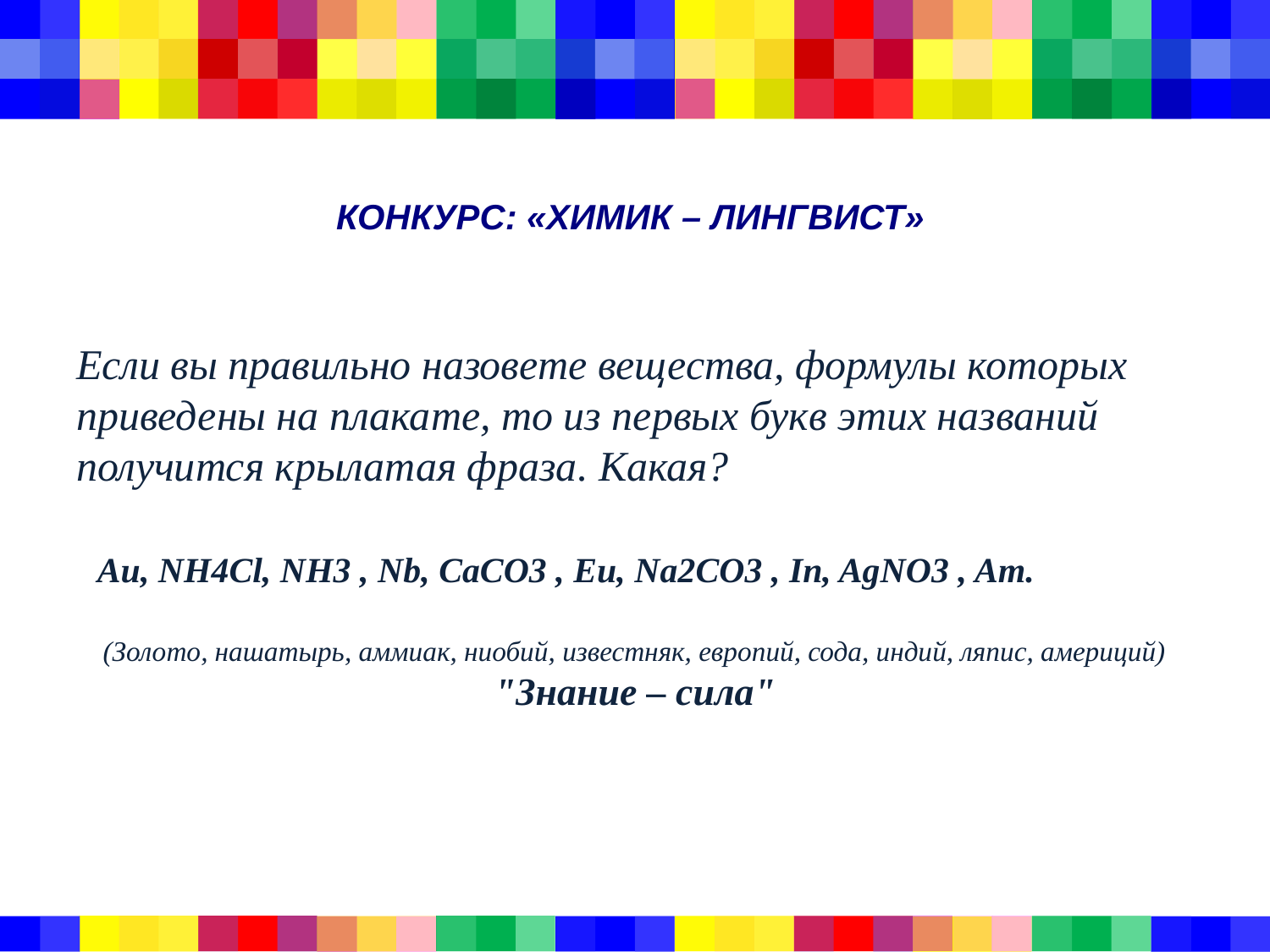

# КОНКУРС: «ХИМИК – ЛИНГВИСТ»
Если вы правильно назовете вещества, формулы которых приведены на плакате, то из первых букв этих названий получится крылатая фраза. Какая?

  Au, NH4Cl, NH3 , Nb, CaCO3 , Eu, Na2CO3 , In, AgNO3 , Am.

(Золото, нашатырь, аммиак, ниобий, известняк, европий, сода, индий, ляпис, америций)
"Знание – сила"